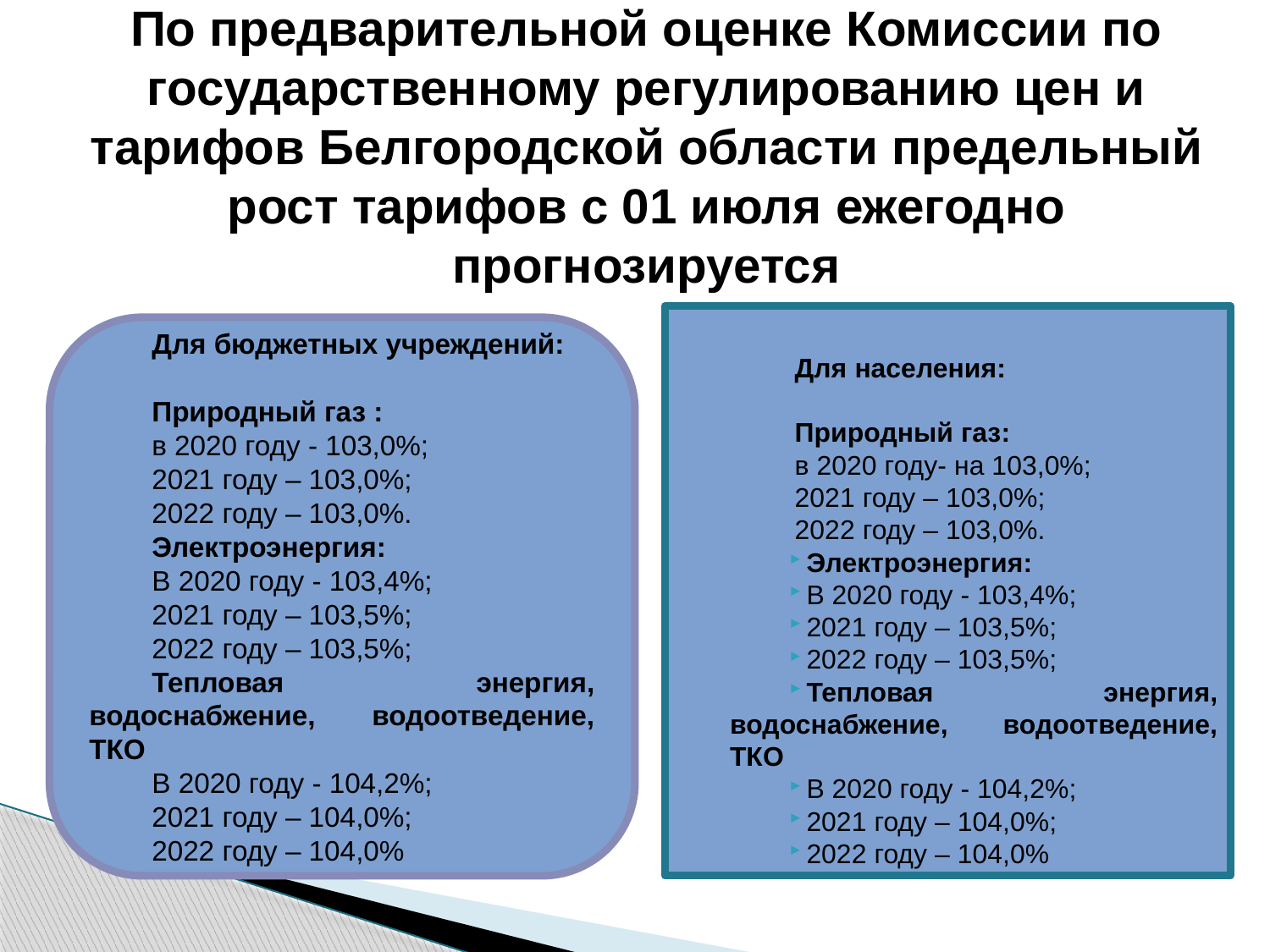

# По предварительной оценке Комиссии по государственному регулированию цен и тарифов Белгородской области предельный рост тарифов с 01 июля ежегодно прогнозируется

Для населения:

Природный газ:
в 2020 году- на 103,0%;
2021 году – 103,0%;
2022 году – 103,0%.
Электроэнергия:
В 2020 году - 103,4%;
2021 году – 103,5%;
2022 году – 103,5%;
Тепловая энергия, водоснабжение, водоотведение, ТКО
В 2020 году - 104,2%;
2021 году – 104,0%;
2022 году – 104,0%

Для бюджетных учреждений:

Природный газ :
в 2020 году - 103,0%;
2021 году – 103,0%;
2022 году – 103,0%.
Электроэнергия:
В 2020 году - 103,4%;
2021 году – 103,5%;
2022 году – 103,5%;
Тепловая энергия, водоснабжение, водоотведение, ТКО
В 2020 году - 104,2%;
2021 году – 104,0%;
2022 году – 104,0%